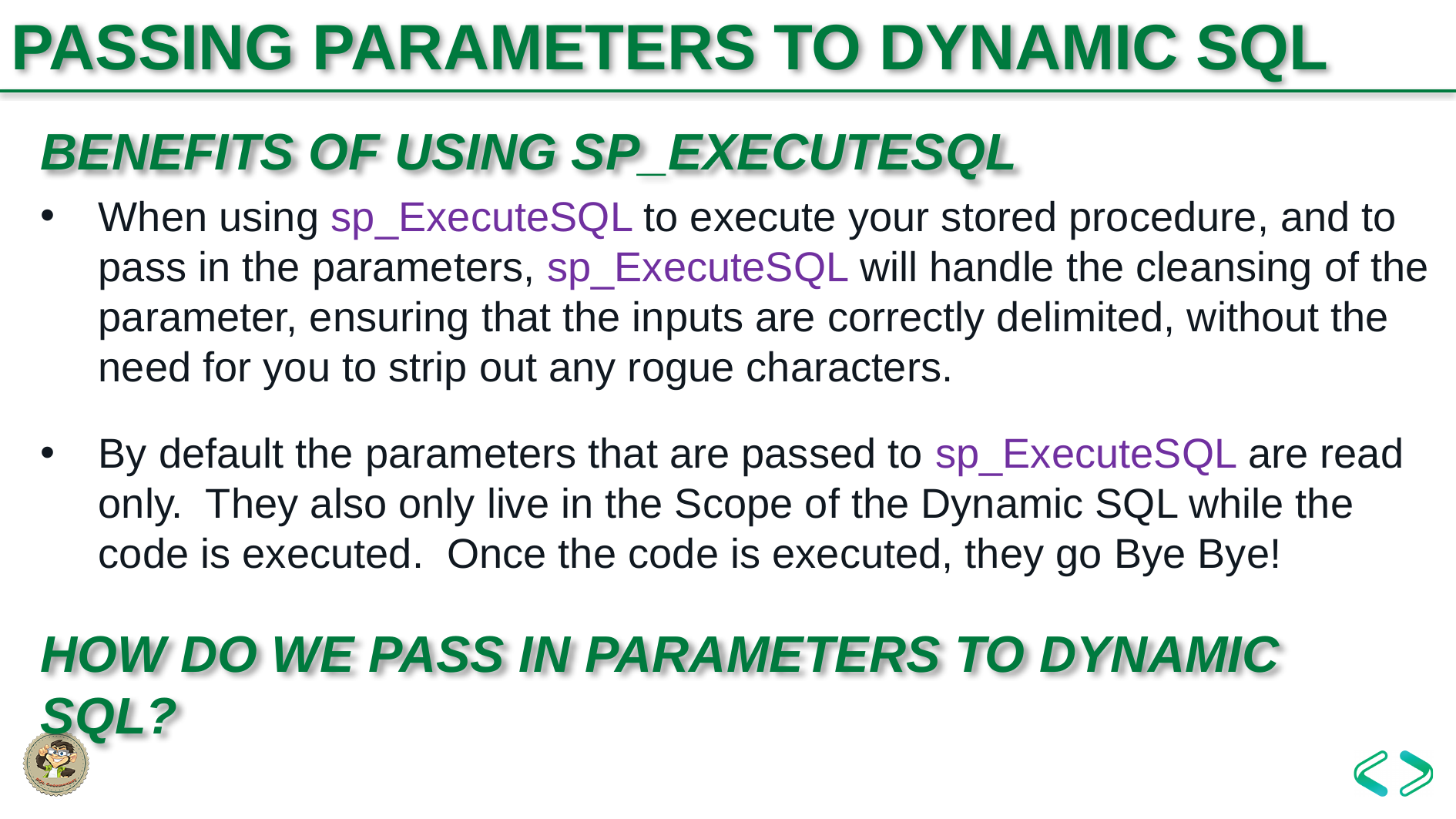

PASSING PARAMETERS TO DYNAMIC SQL
BENEFITS OF USING SP_EXECUTESQL
When using sp_ExecuteSQL to execute your stored procedure, and to pass in the parameters, sp_ExecuteSQL will handle the cleansing of the parameter, ensuring that the inputs are correctly delimited, without the need for you to strip out any rogue characters.
By default the parameters that are passed to sp_ExecuteSQL are read only.  They also only live in the Scope of the Dynamic SQL while the code is executed.  Once the code is executed, they go Bye Bye!
HOW DO WE PASS IN PARAMETERS TO DYNAMIC SQL?